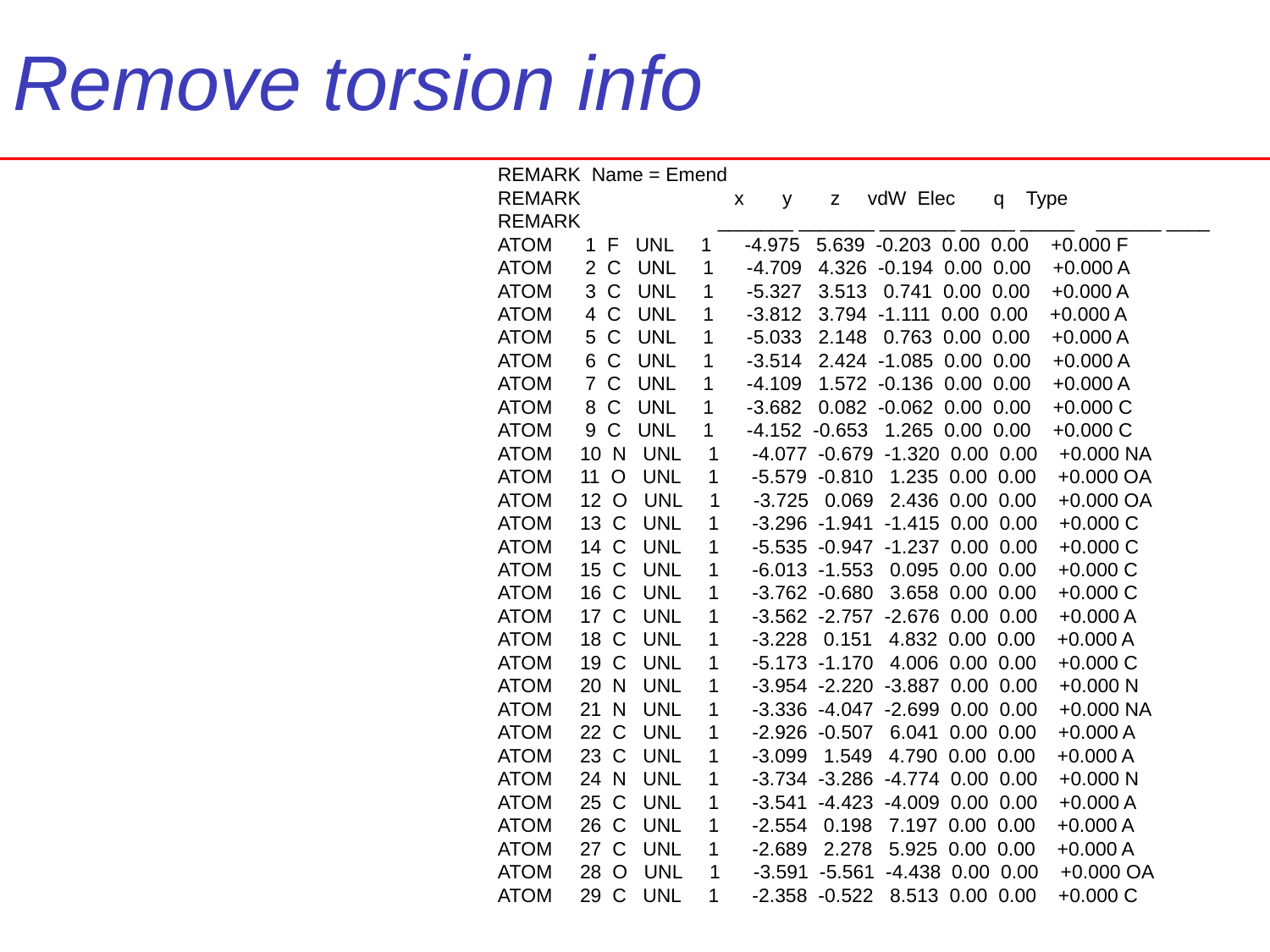

# Remove torsion info
REMARK  Name = Emend
REMARK                            x       y       z     vdW  Elec       q    Type
REMARK                         _______ _______ _______ _____ _____    ______ ____
ATOM      1  F   UNL     1      -4.975   5.639  -0.203  0.00  0.00    +0.000 F
ATOM      2  C   UNL     1      -4.709   4.326  -0.194  0.00  0.00    +0.000 A
ATOM      3  C   UNL     1      -5.327   3.513   0.741  0.00  0.00    +0.000 A
ATOM      4  C   UNL     1      -3.812   3.794  -1.111  0.00  0.00    +0.000 A
ATOM      5  C   UNL     1      -5.033   2.148   0.763  0.00  0.00    +0.000 A
ATOM      6  C   UNL     1      -3.514   2.424  -1.085  0.00  0.00    +0.000 A
ATOM      7  C   UNL     1      -4.109   1.572  -0.136  0.00  0.00    +0.000 A
ATOM      8  C   UNL     1      -3.682   0.082  -0.062  0.00  0.00    +0.000 C
ATOM      9  C   UNL     1      -4.152  -0.653   1.265  0.00  0.00    +0.000 C
ATOM     10  N   UNL     1      -4.077  -0.679  -1.320  0.00  0.00    +0.000 NA
ATOM     11  O   UNL     1      -5.579  -0.810   1.235  0.00  0.00    +0.000 OA
ATOM     12  O   UNL     1      -3.725   0.069   2.436  0.00  0.00    +0.000 OA
ATOM     13  C   UNL     1      -3.296  -1.941  -1.415  0.00  0.00    +0.000 C
ATOM     14  C   UNL     1      -5.535  -0.947  -1.237  0.00  0.00    +0.000 C
ATOM     15  C   UNL     1      -6.013  -1.553   0.095  0.00  0.00    +0.000 C
ATOM     16  C   UNL     1      -3.762  -0.680   3.658  0.00  0.00    +0.000 C
ATOM     17  C   UNL     1      -3.562  -2.757  -2.676  0.00  0.00    +0.000 A
ATOM     18  C   UNL     1      -3.228   0.151   4.832  0.00  0.00    +0.000 A
ATOM     19  C   UNL     1      -5.173  -1.170   4.006  0.00  0.00    +0.000 C
ATOM     20  N   UNL     1      -3.954  -2.220  -3.887  0.00  0.00    +0.000 N
ATOM     21  N   UNL     1      -3.336  -4.047  -2.699  0.00  0.00    +0.000 NA
ATOM     22  C   UNL     1      -2.926  -0.507   6.041  0.00  0.00    +0.000 A
ATOM     23  C   UNL     1      -3.099   1.549   4.790  0.00  0.00    +0.000 A
ATOM     24  N   UNL     1      -3.734  -3.286  -4.774  0.00  0.00    +0.000 N
ATOM     25  C   UNL     1      -3.541  -4.423  -4.009  0.00  0.00    +0.000 A
ATOM     26  C   UNL     1      -2.554   0.198   7.197  0.00  0.00    +0.000 A
ATOM     27  C   UNL     1      -2.689   2.278   5.925  0.00  0.00    +0.000 A
ATOM     28  O   UNL     1      -3.591  -5.561  -4.438  0.00  0.00    +0.000 OA
ATOM     29  C   UNL     1      -2.358  -0.522   8.513  0.00  0.00    +0.000 C